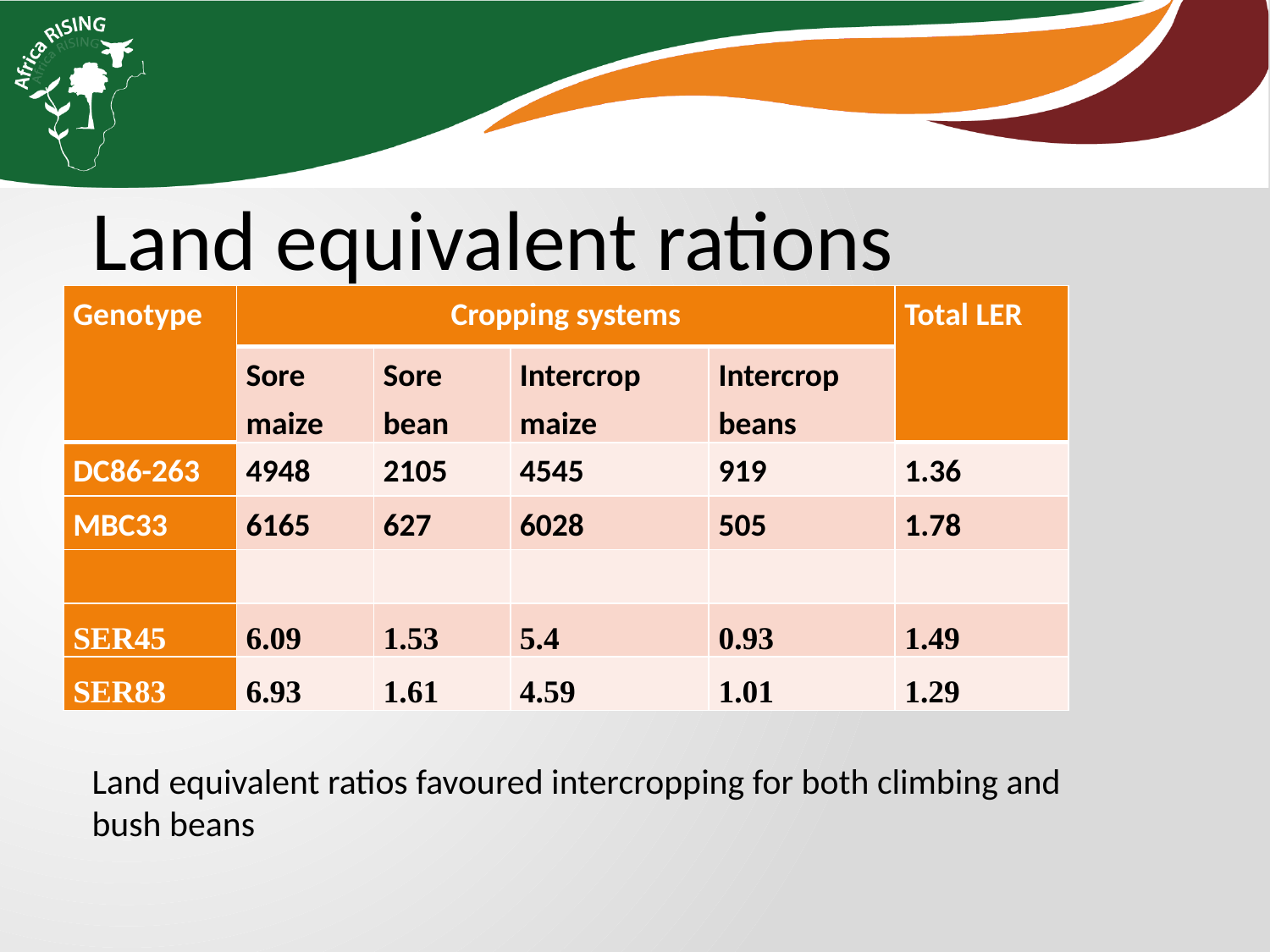

Land equivalent rations
| Genotype | Cropping systems |  |  |  | Total LER |
| --- | --- | --- | --- | --- | --- |
|  | Sore maize | Sore bean | Intercrop maize | Intercrop beans |  |
| DC86-263 | 4948 | 2105 | 4545 | 919 | 1.36 |
| MBC33 | 6165 | 627 | 6028 | 505 | 1.78 |
|  |  |  |  |  |  |
| SER45 | 6.09 | 1.53 | 5.4 | 0.93 | 1.49 |
| SER83 | 6.93 | 1.61 | 4.59 | 1.01 | 1.29 |

Land equivalent ratios favoured intercropping for both climbing and bush beans